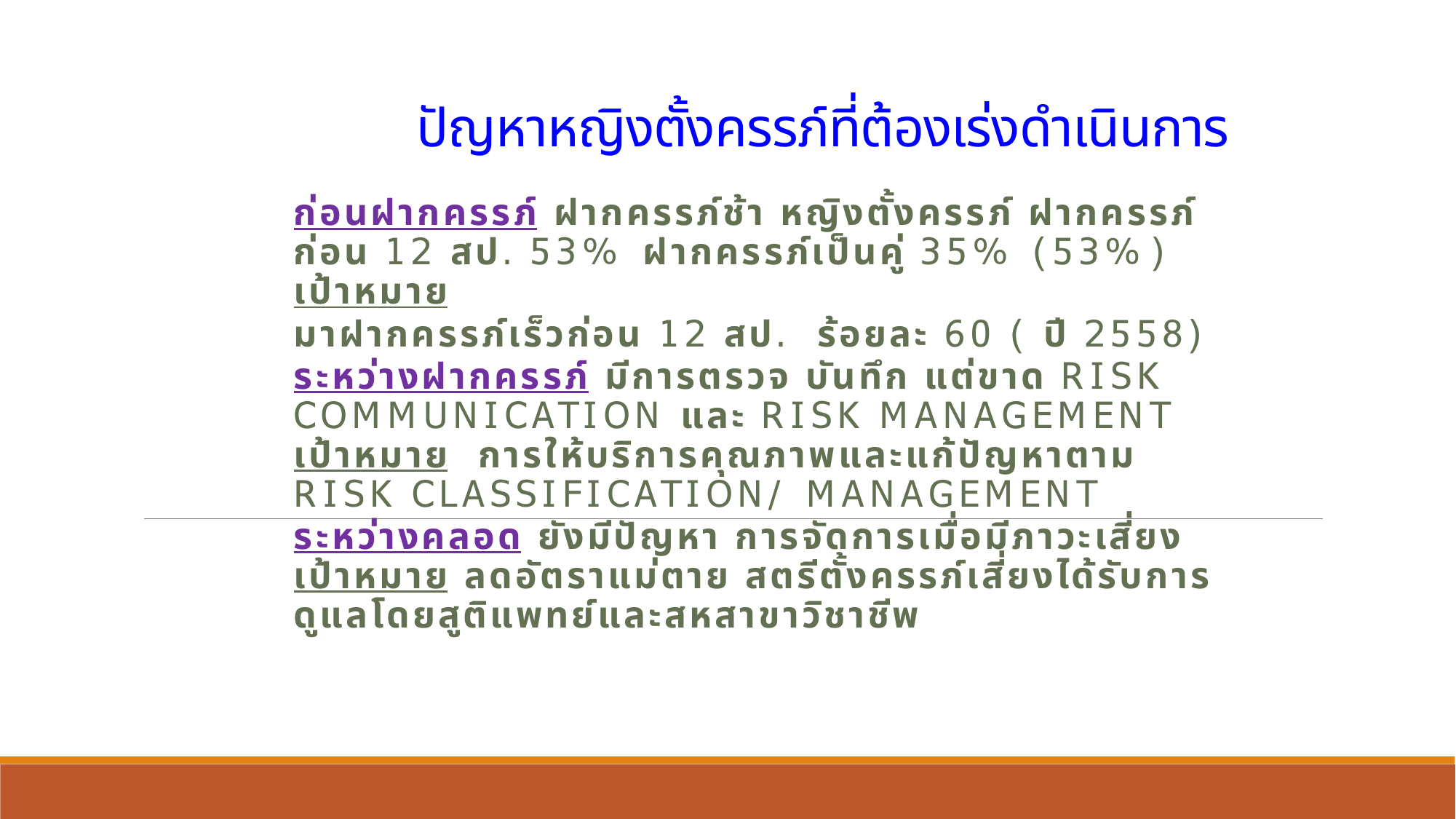

# ปัญหาหญิงตั้งครรภ์ที่ต้องเร่งดำเนินการ
ก่อนฝากครรภ์ ฝากครรภ์ช้า หญิงตั้งครรภ์ ฝากครรภ์ก่อน 12 สป. 53% ฝากครรภ์เป็นคู่ 35% (53%)  เป้าหมาย
มาฝากครรภ์เร็วก่อน 12 สป.  ร้อยละ 60 ( ปี 2558)
ระหว่างฝากครรภ์ มีการตรวจ บันทึก แต่ขาด risk communication และ risk management  เป้าหมาย  การให้บริการคุณภาพและแก้ปัญหาตาม  risk classification/ management
ระหว่างคลอด ยังมีปัญหา การจัดการเมื่อมีภาวะเสี่ยง เป้าหมาย ลดอัตราแม่ตาย สตรีตั้งครรภ์เสี่ยงได้รับการดูแลโดยสูติแพทย์และสหสาขาวิชาชีพ